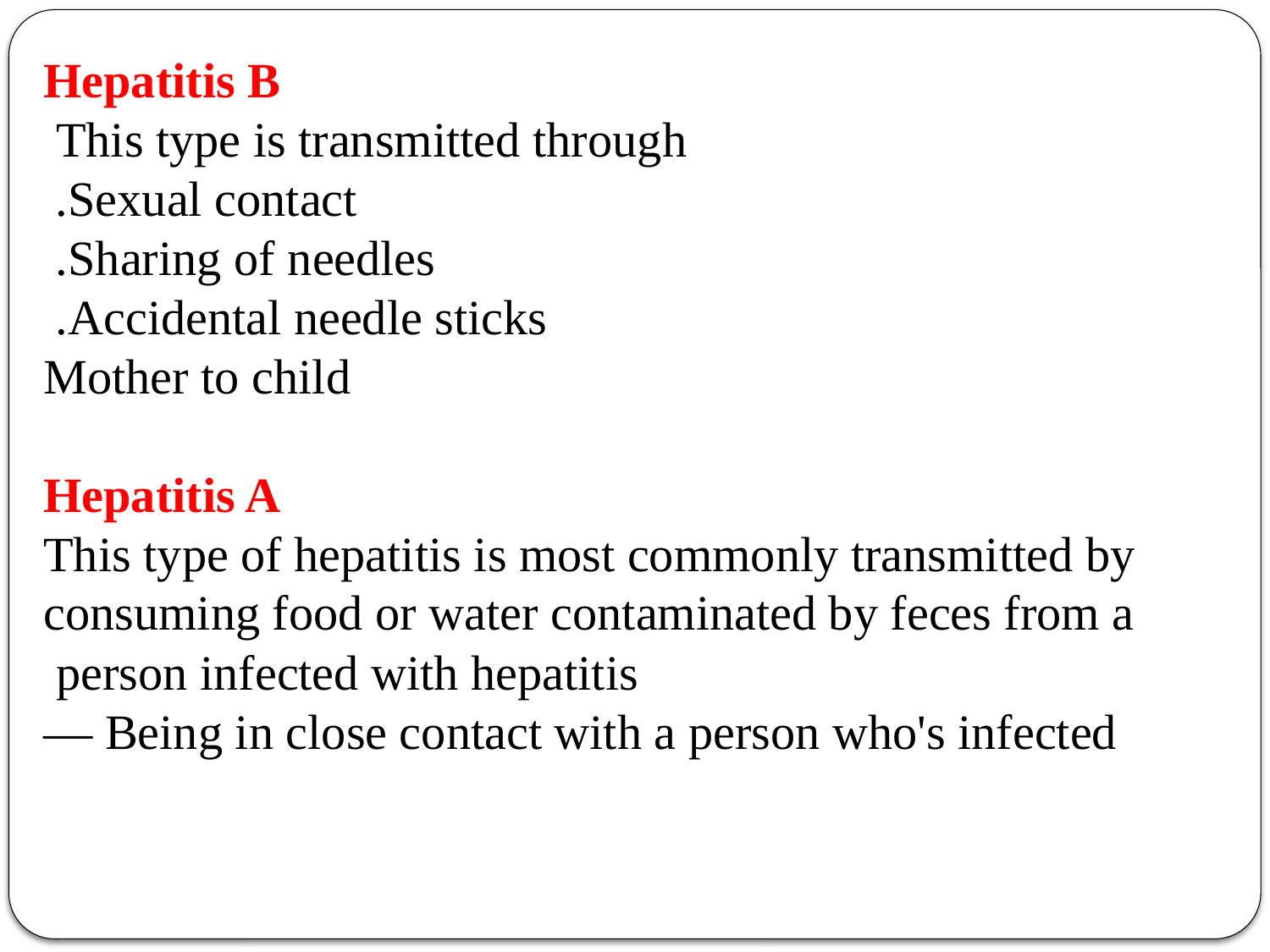

Hepatitis B
This type is transmitted through
Sexual contact.
Sharing of needles.
Accidental needle sticks.
Mother to child

Hepatitis A
This type of hepatitis is most commonly transmitted by consuming food or water contaminated by feces from a person infected with hepatitis
Being in close contact with a person who's infected —